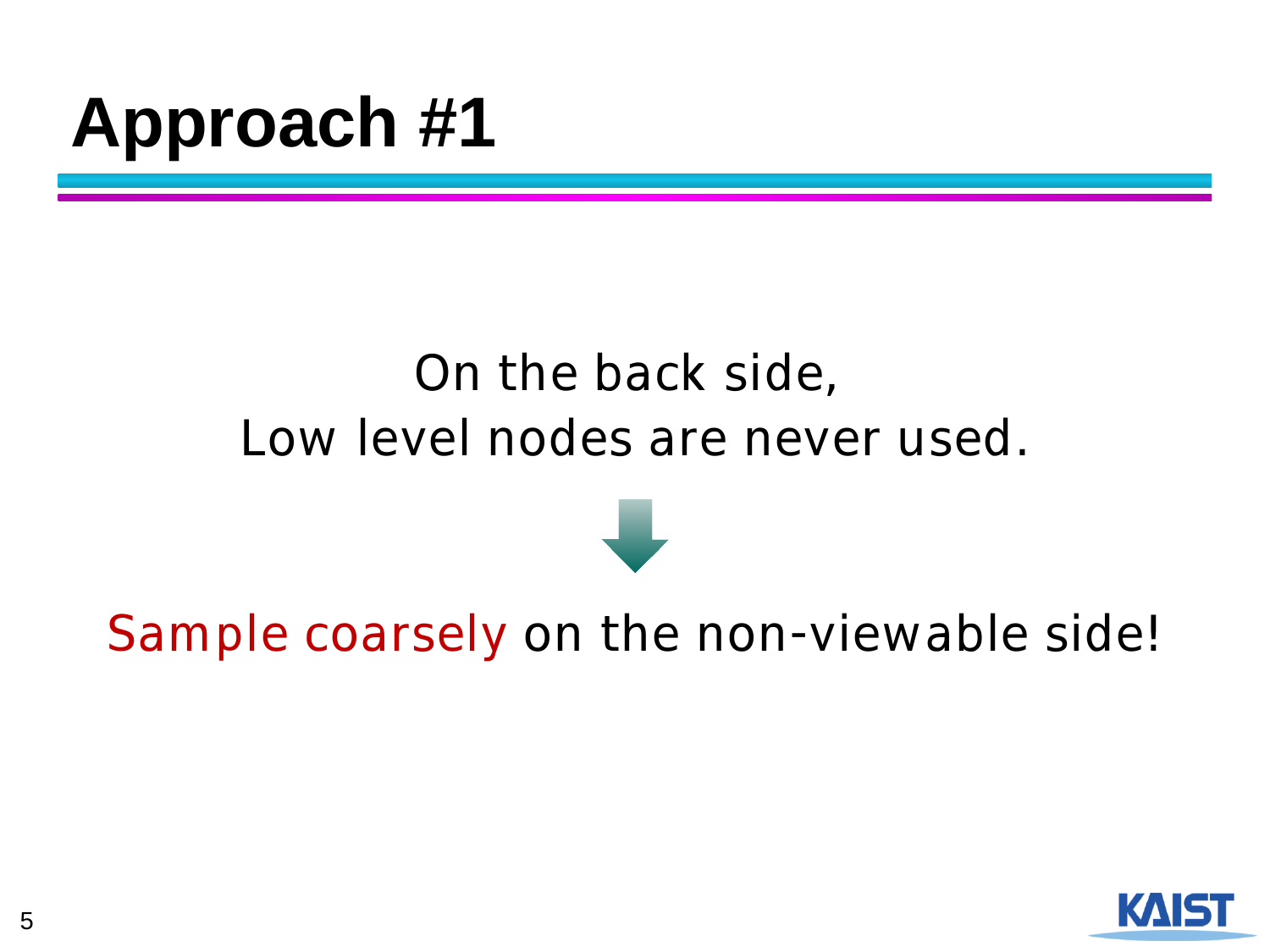

# Approach #1
On the back side,
Low level nodes are never used.

Sample coarsely on the non-viewable side!